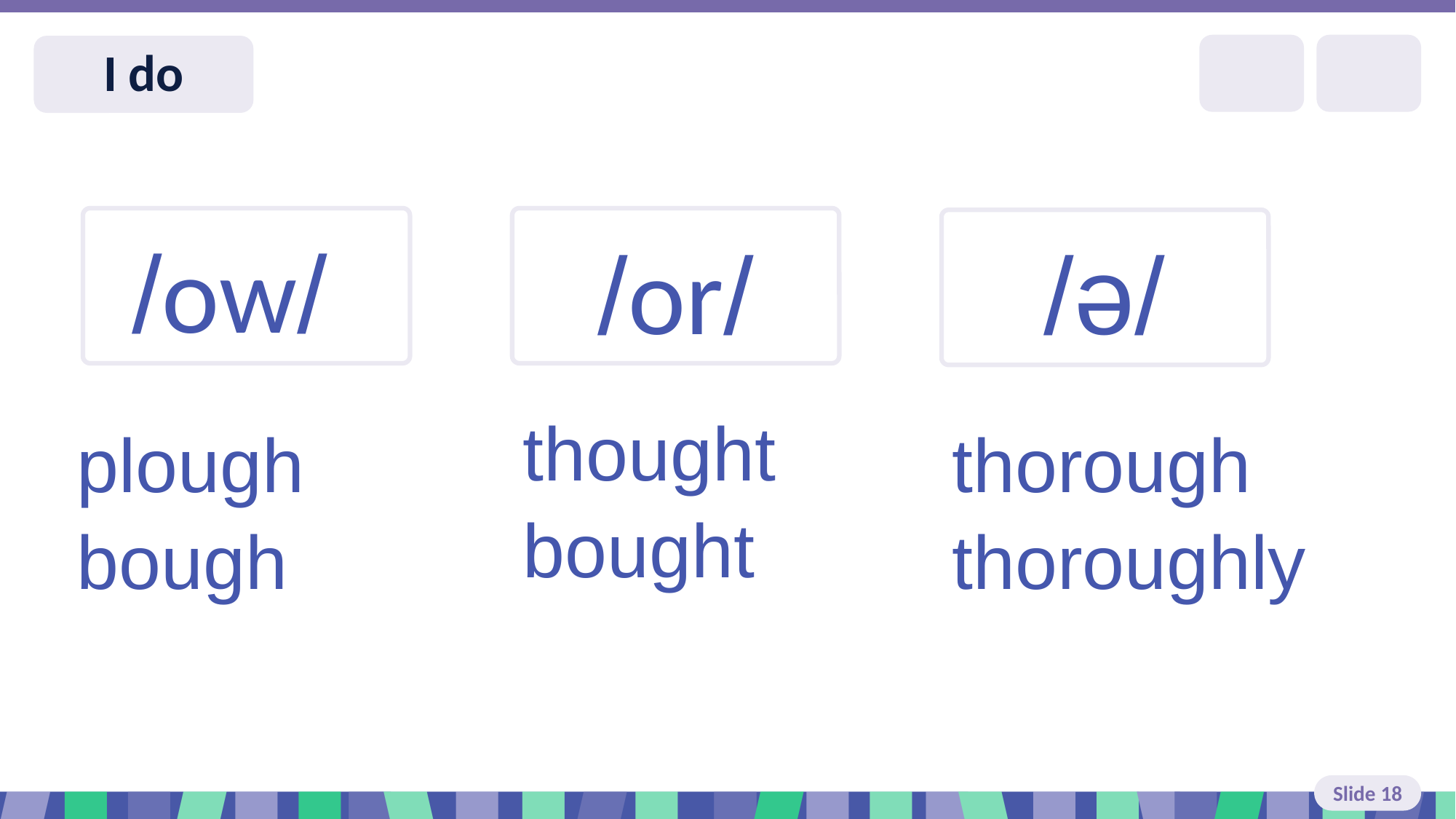

Slide 18 I do

/ow/
/or/
/ǝ/
thought
bought
plough
bough

thorough
thoroughly